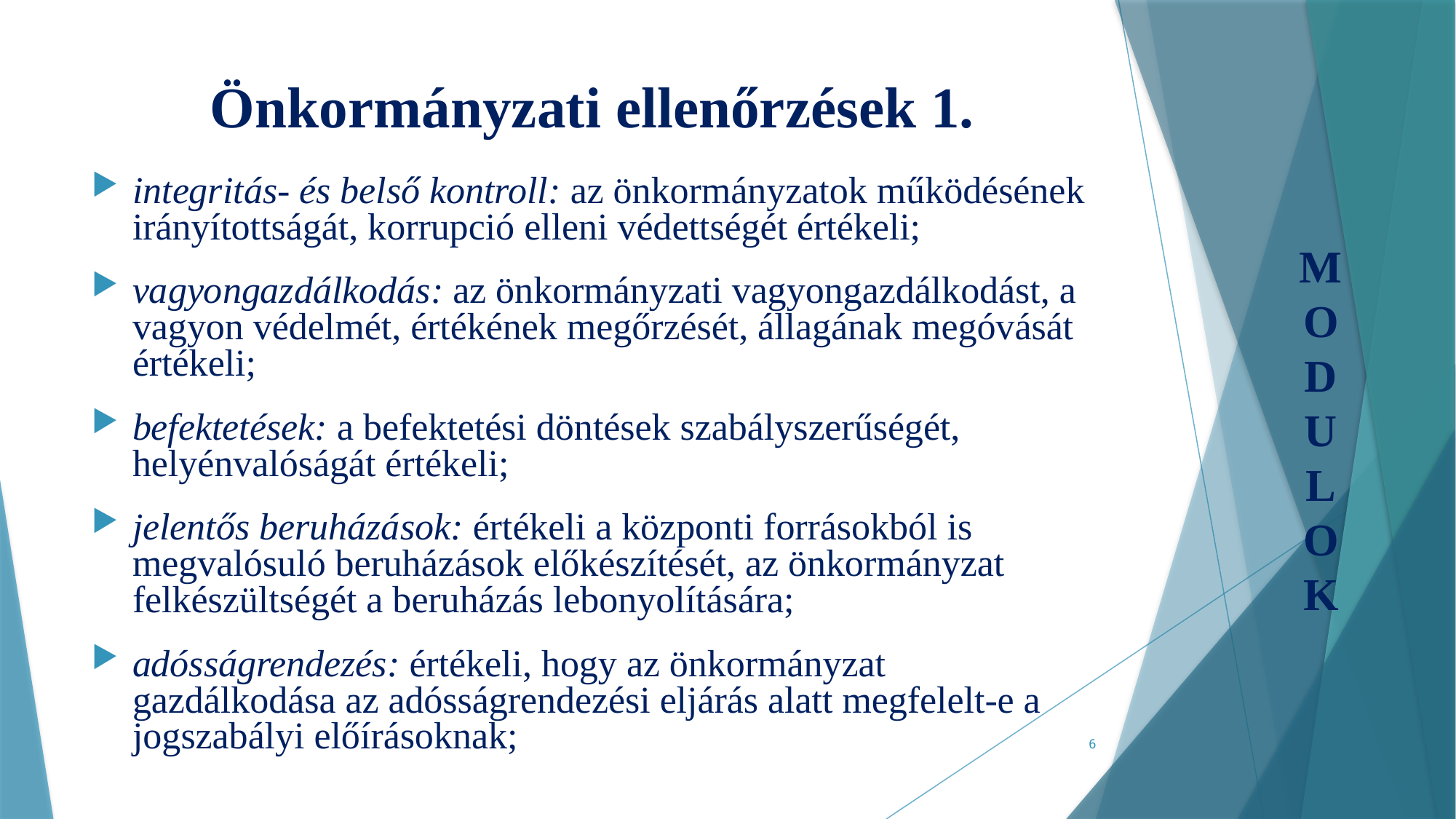

# Önkormányzati ellenőrzések 1.
integritás- és belső kontroll: az önkormányzatok működésének irányítottságát, korrupció elleni védettségét értékeli;
vagyongazdálkodás: az önkormányzati vagyongazdálkodást, a vagyon védelmét, értékének megőrzését, állagának megóvását értékeli;
befektetések: a befektetési döntések szabályszerűségét, helyénvalóságát értékeli;
jelentős beruházások: értékeli a központi forrásokból is megvalósuló beruházások előkészítését, az önkormányzat felkészültségét a beruházás lebonyolítására;
adósságrendezés: értékeli, hogy az önkormányzat gazdálkodása az adósságrendezési eljárás alatt megfelelt-e a jogszabályi előírásoknak;

M
O
D
U
L
O
K
6